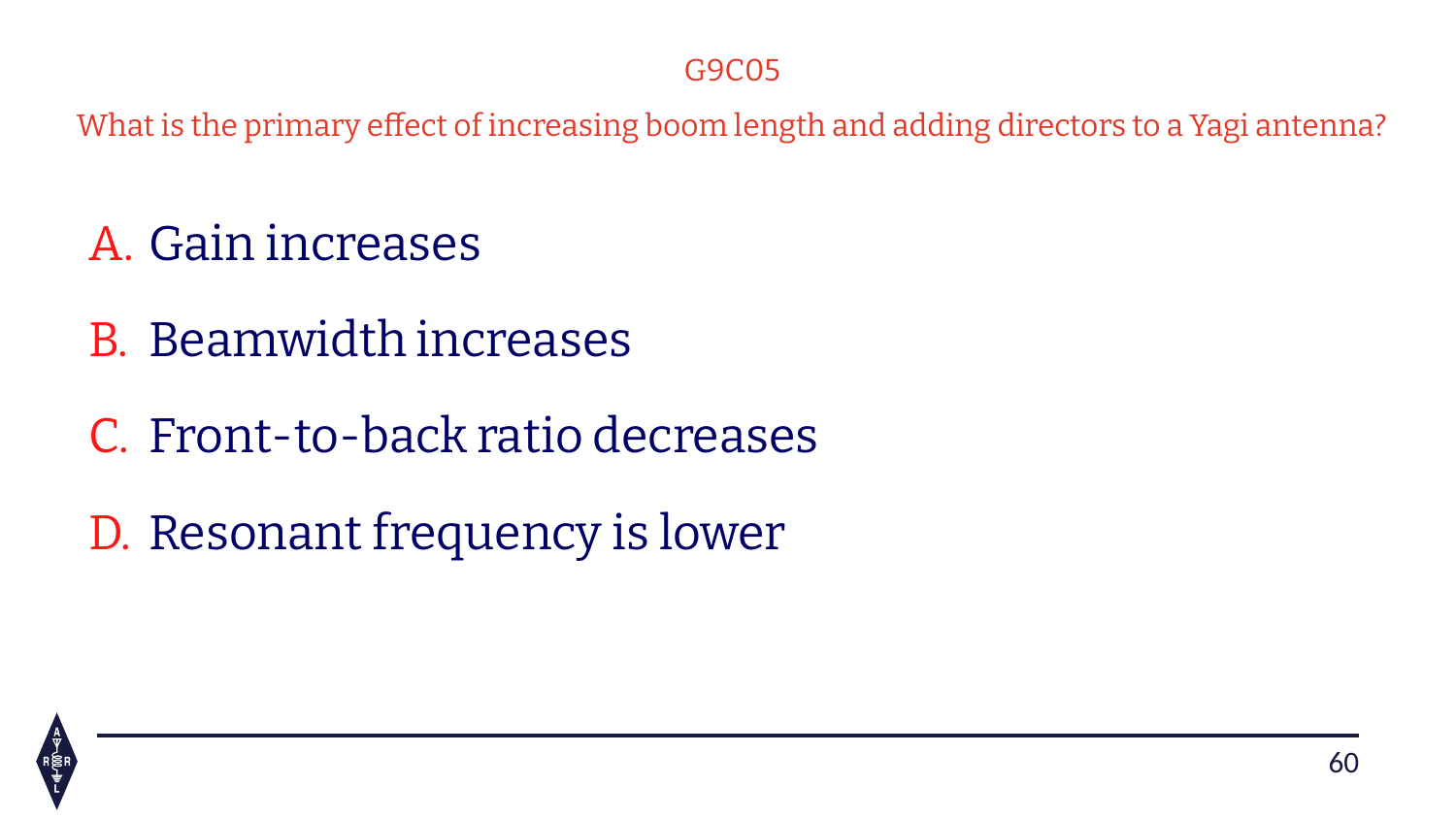

G9D12	What is the common name of a dipole 					with 	a single central support?
G9C05
What is the primary effect of increasing boom length and adding directors to a Yagi antenna?
Gain increases
Beamwidth increases
Front-to-back ratio decreases
Resonant frequency is lower

60